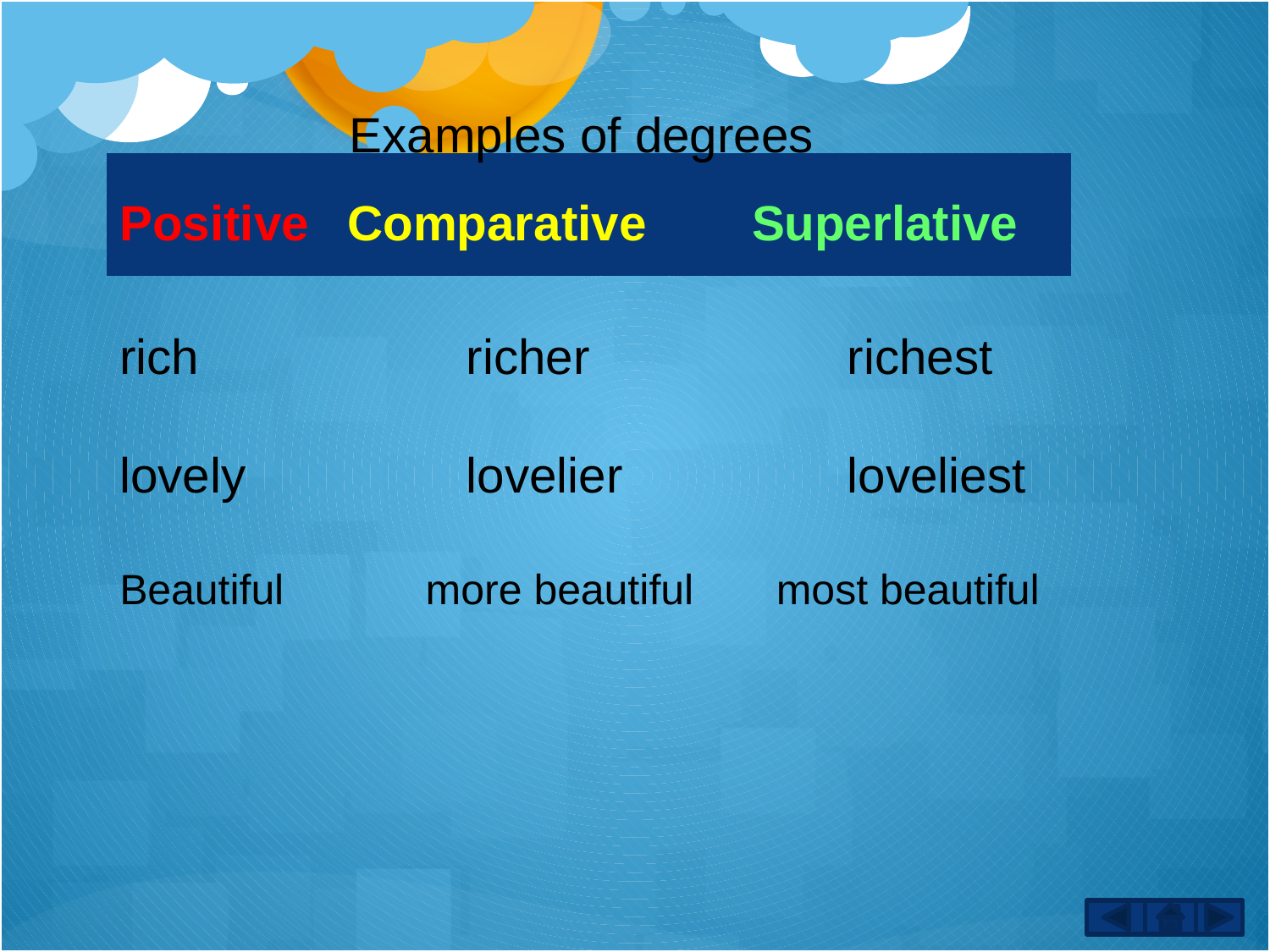

Examples of degrees
| Positive | Comparative | Superlative |
| --- | --- | --- |
rich	                richer	                richest

lovely	                lovelier	                loveliest

Beautiful            more beautiful       most beautiful